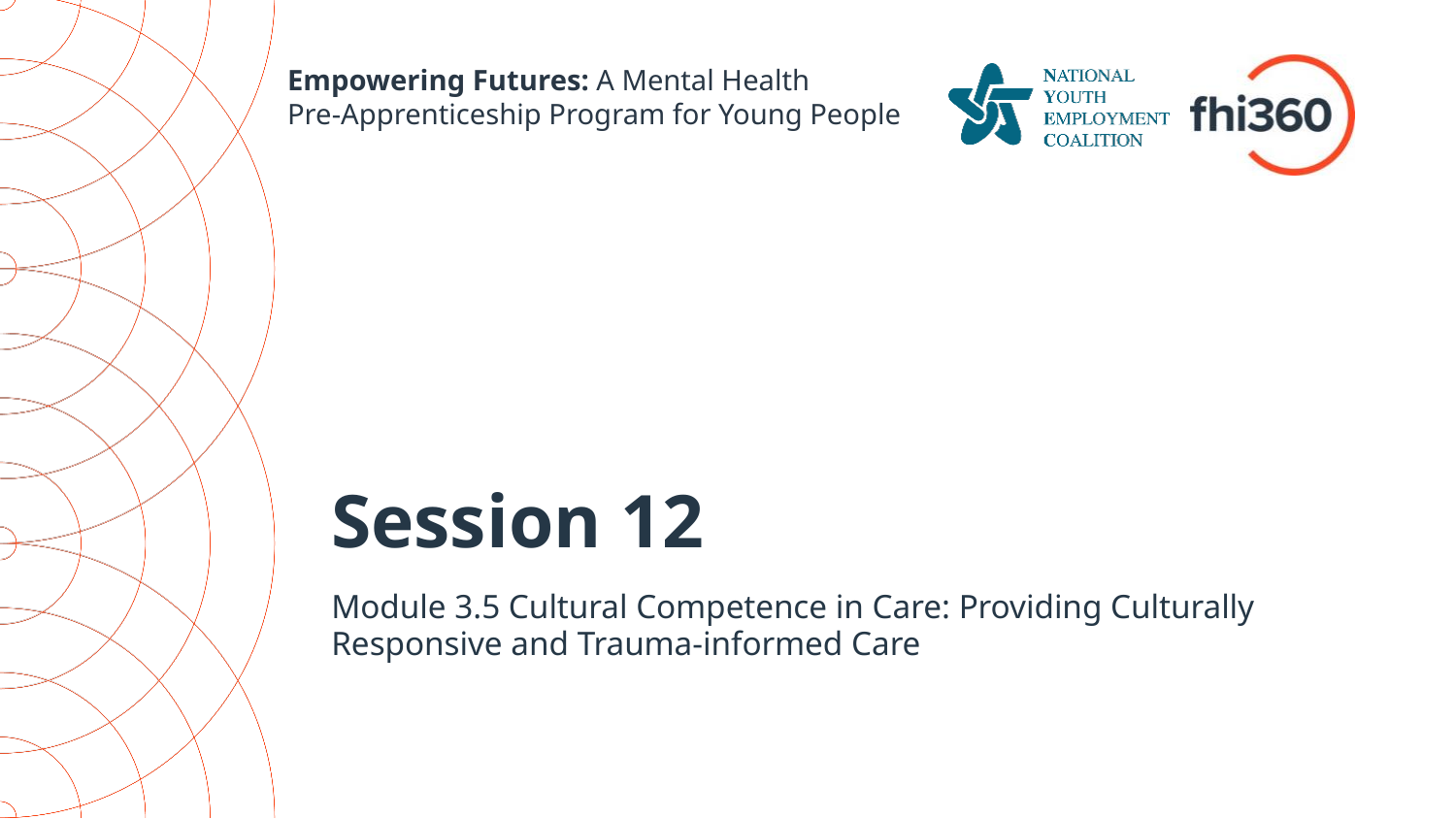

Empowering Futures: A Mental Health
Pre-Apprenticeship Program for Young People
# Session 12
Module 3.5 Cultural Competence in Care: Providing Culturally Responsive and Trauma-informed Care